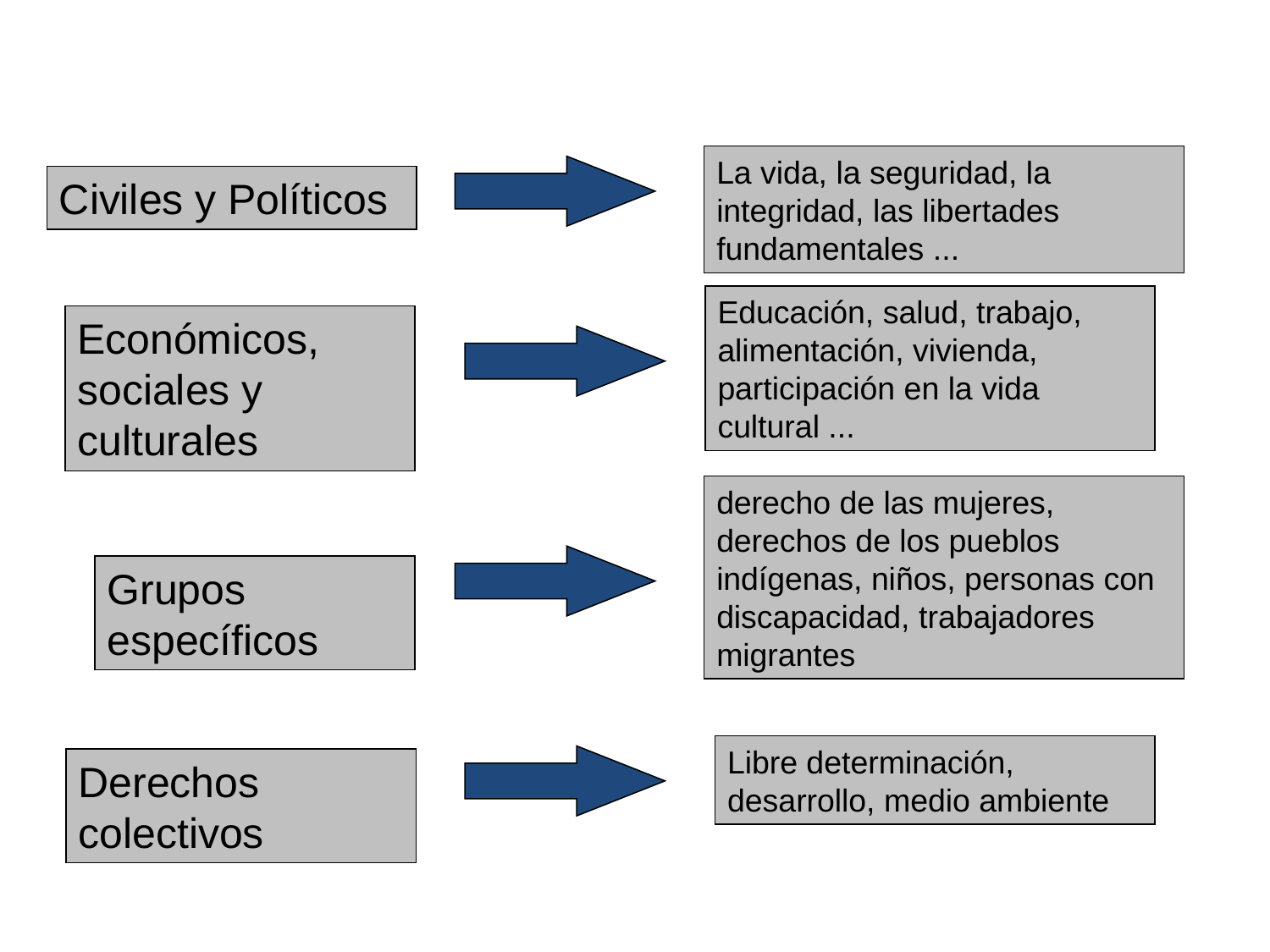

La vida, la seguridad, la integridad, las libertades fundamentales ...
Civiles y Políticos

Educación, salud, trabajo, alimentación, vivienda, participación en la vida cultural ...
Económicos, sociales y culturales
derecho de las mujeres, derechos de los pueblos indígenas, niños, personas con discapacidad, trabajadores migrantes

Grupos específicos

Libre determinación, desarrollo, medio ambiente
Derechos colectivos